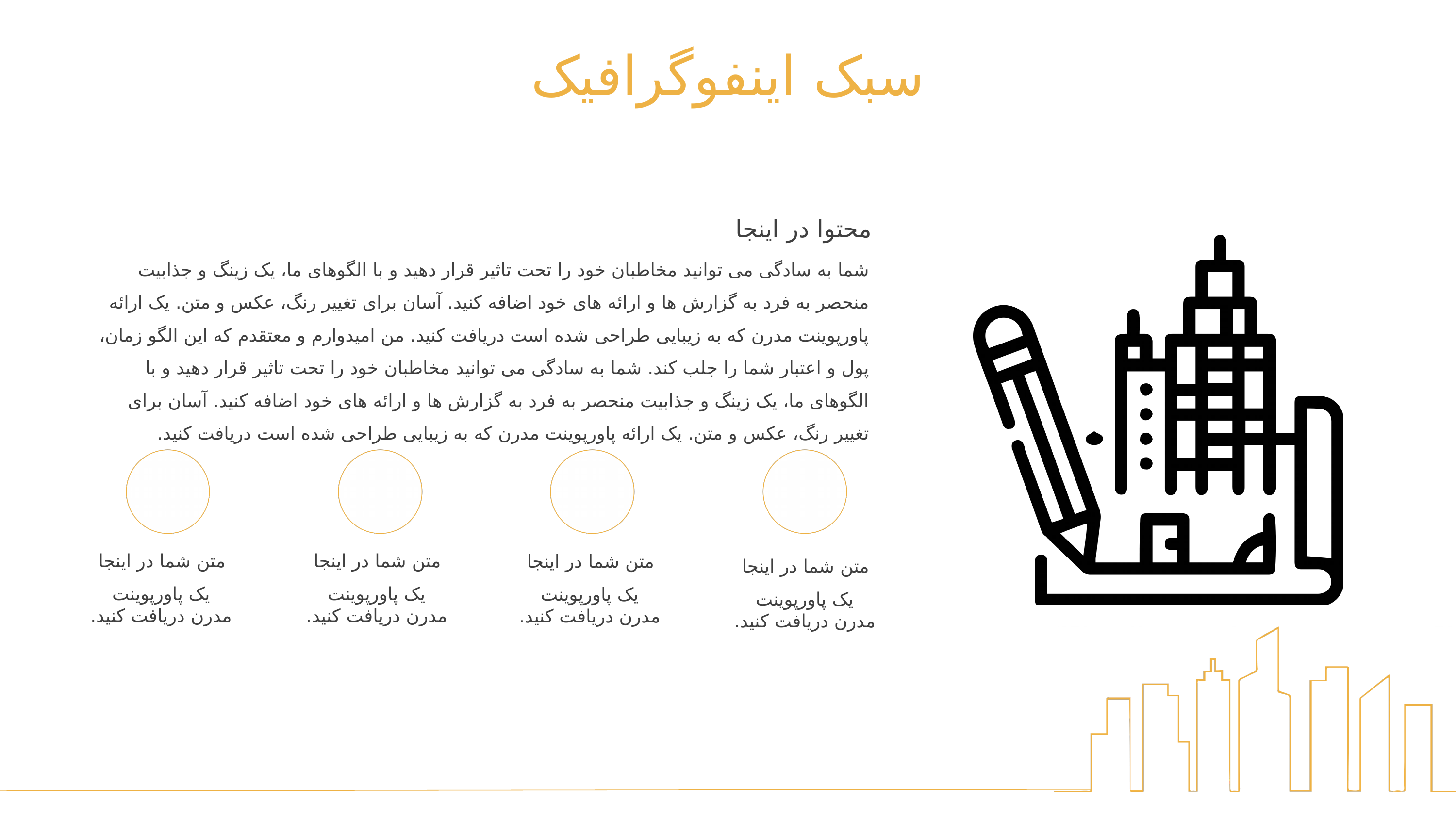

سبک اینفوگرافیک
محتوا در اینجا

شما به سادگی می توانید مخاطبان خود را تحت تاثیر قرار دهید و با الگوهای ما، یک زینگ و جذابیت منحصر به فرد به گزارش ها و ارائه های خود اضافه کنید. آسان برای تغییر رنگ، عکس و متن. یک ارائه پاورپوینت مدرن که به زیبایی طراحی شده است دریافت کنید. من امیدوارم و معتقدم که این الگو زمان، پول و اعتبار شما را جلب کند. شما به سادگی می توانید مخاطبان خود را تحت تاثیر قرار دهید و با الگوهای ما، یک زینگ و جذابیت منحصر به فرد به گزارش ها و ارائه های خود اضافه کنید. آسان برای تغییر رنگ، عکس و متن. یک ارائه پاورپوینت مدرن که به زیبایی طراحی شده است دریافت کنید.

متن شما در اینجا
متن شما در اینجا
متن شما در اینجا
متن شما در اینجا
یک پاورپوینت مدرن دریافت کنید.
یک پاورپوینت مدرن دریافت کنید.
یک پاورپوینت مدرن دریافت کنید.
یک پاورپوینت مدرن دریافت کنید.